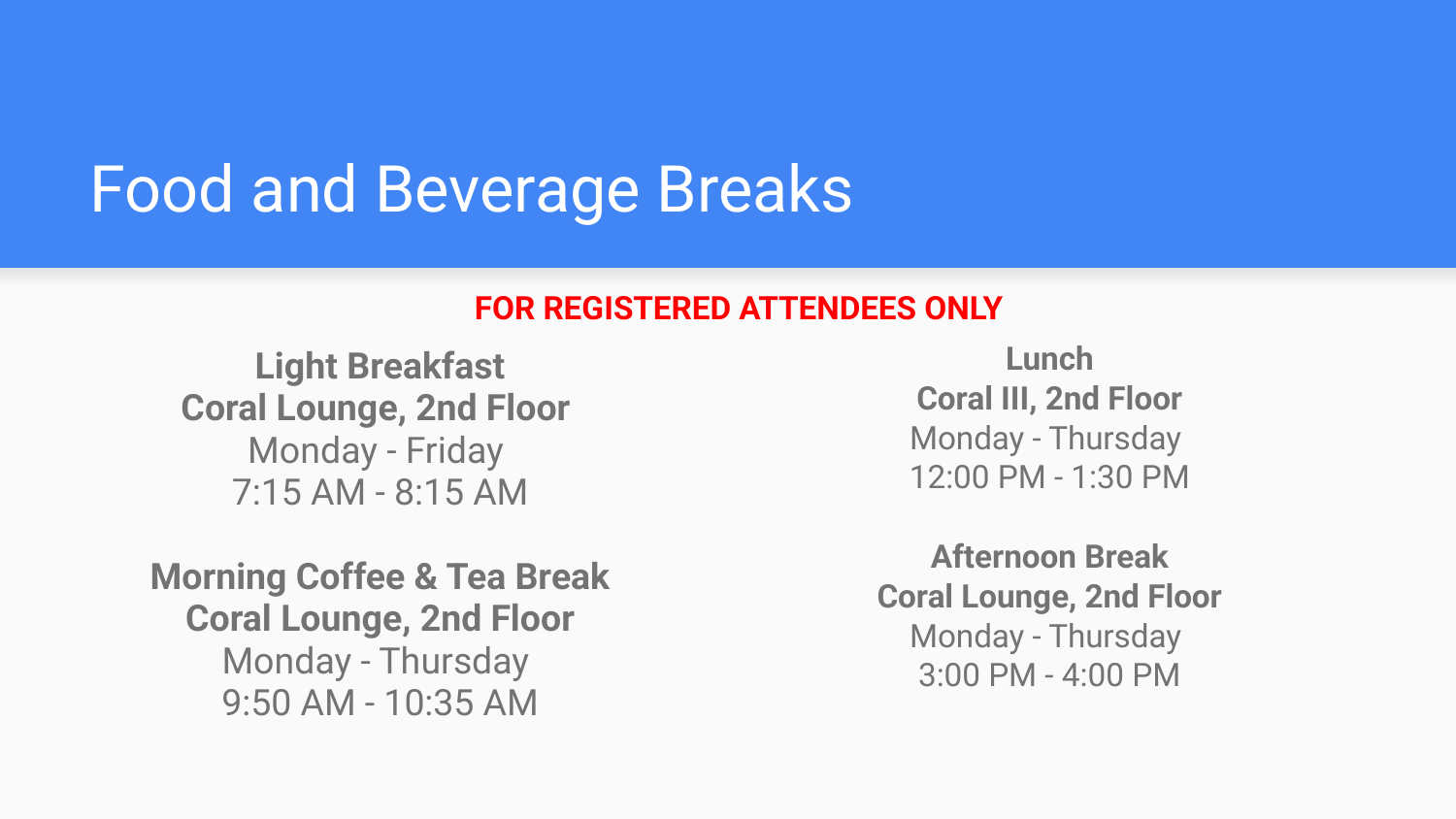

# Food and Beverage Breaks
FOR REGISTERED ATTENDEES ONLY
Lunch
Coral III, 2nd Floor
Monday - Thursday
12:00 PM - 1:30 PM

Afternoon Break
Coral Lounge, 2nd Floor
Monday - Thursday
3:00 PM - 4:00 PM
Light Breakfast
Coral Lounge, 2nd Floor
Monday - Friday
7:15 AM - 8:15 AM

Morning Coffee & Tea Break
Coral Lounge, 2nd Floor
Monday - Thursday
9:50 AM - 10:35 AM